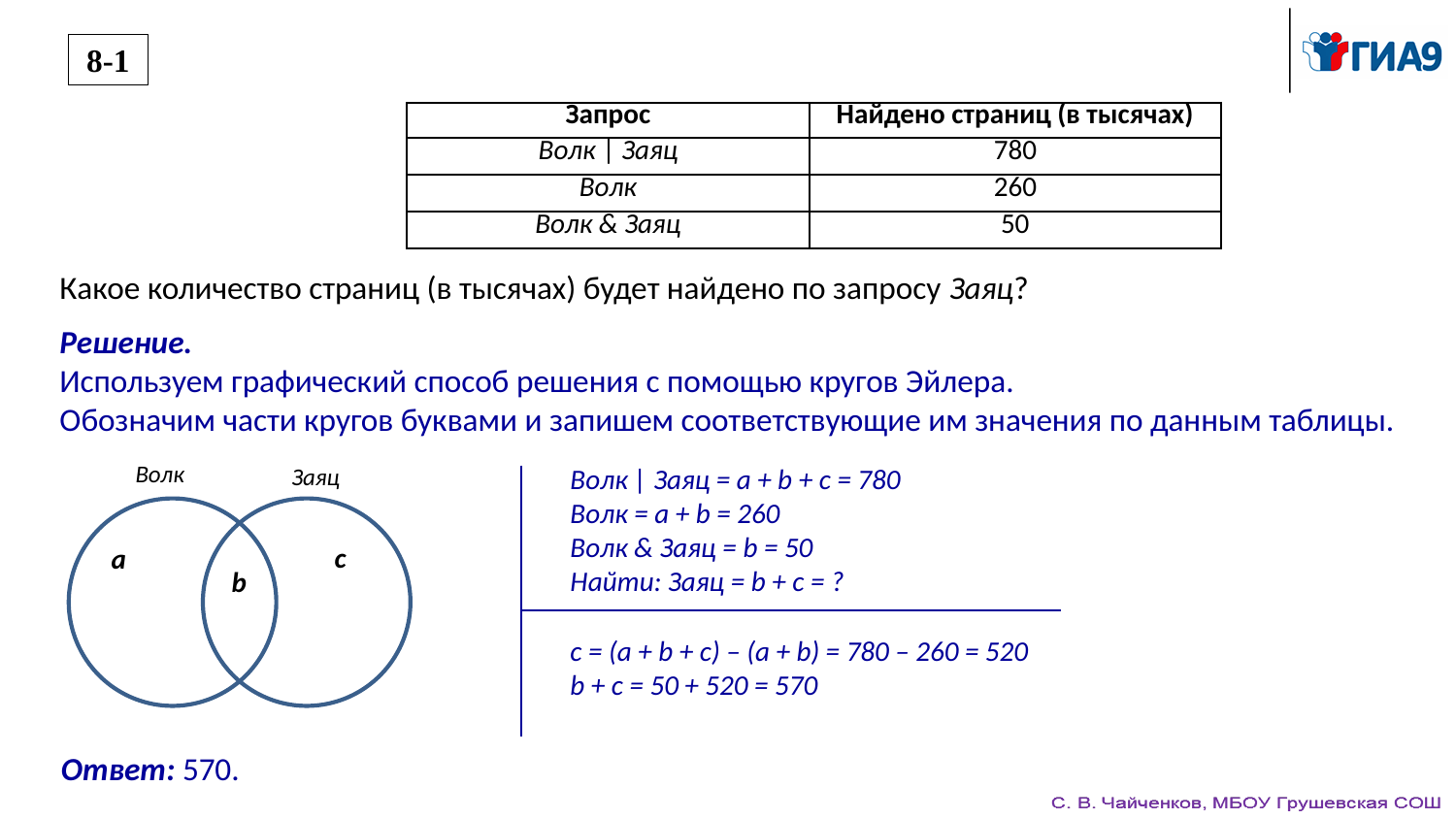

8-1
| Запрос | Найдено страниц (в тысячах) |
| --- | --- |
| Волк | Заяц | 780 |
| Волк | 260 |
| Волк & Заяц | 50 |
Какое количество страниц (в тысячах) будет найдено по запросу Заяц?
Решение.
Используем графический способ решения с помощью кругов Эйлера.
Обозначим части кругов буквами и запишем соответствующие им значения по данным таблицы.
Волк | Заяц = a + b + c = 780
Волк = a + b = 260
Волк & Заяц = b = 50
Найти: Заяц = b + c = ?
Волк
Заяц

c
a
b
c = (a + b + c) – (a + b) = 780 – 260 = 520
b + c = 50 + 520 = 570
Ответ: 570.